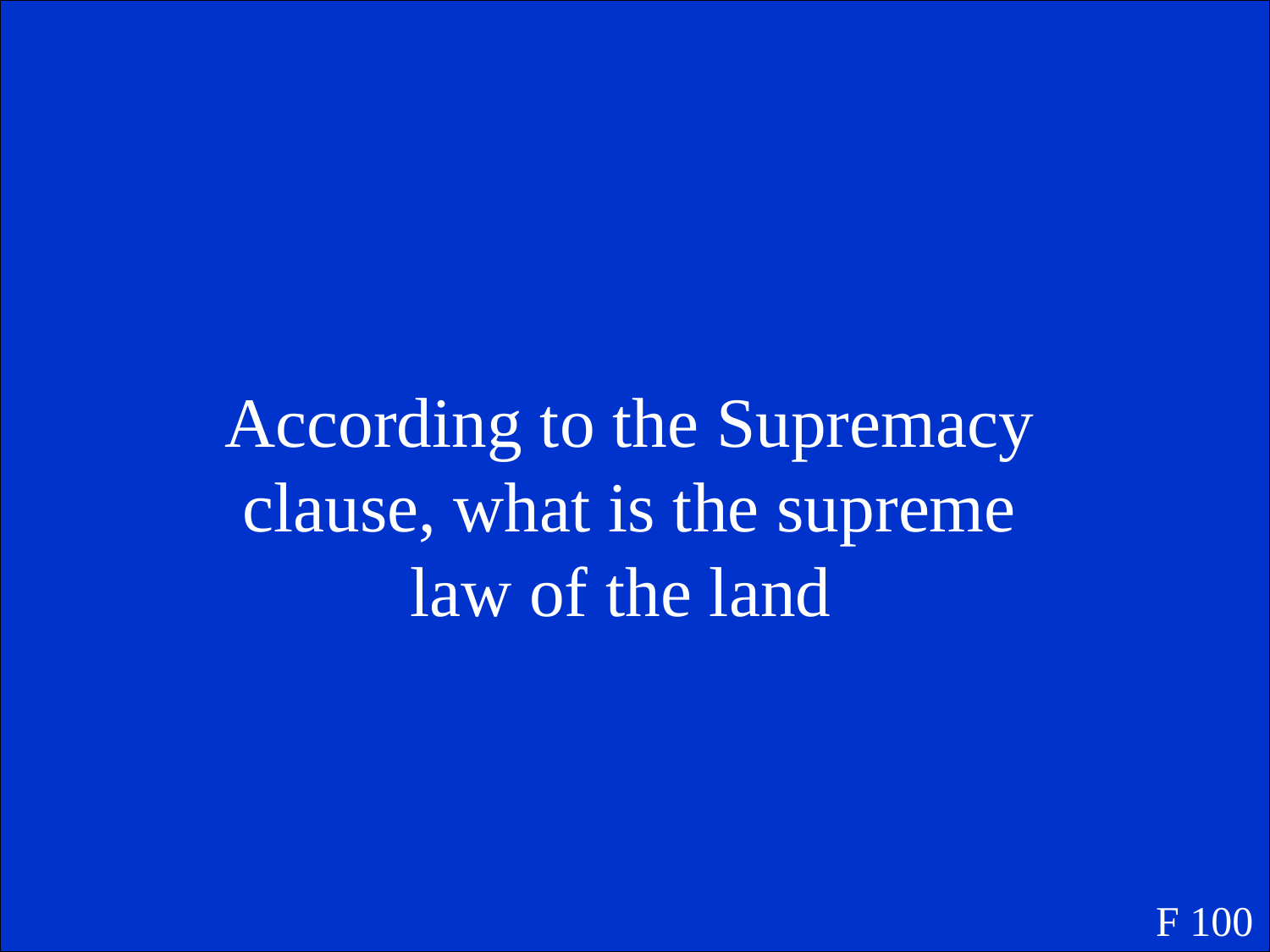

According to the Supremacy clause, what is the supreme law of the land

F 100